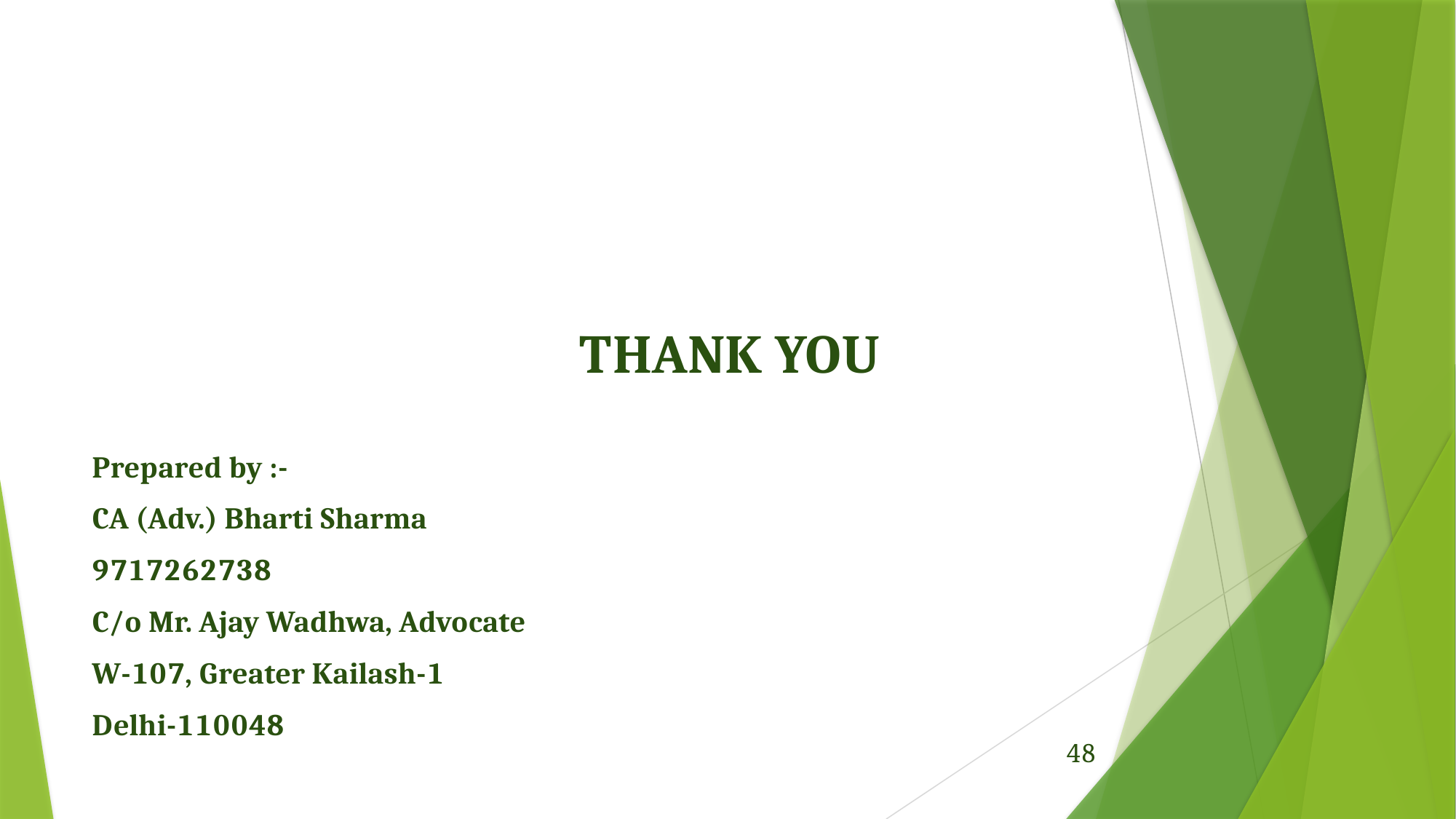

THANK YOU

Prepared by :-
CA (Adv.) Bharti Sharma
9717262738
C/o Mr. Ajay Wadhwa, Advocate
W-107, Greater Kailash-1
Delhi-110048

48